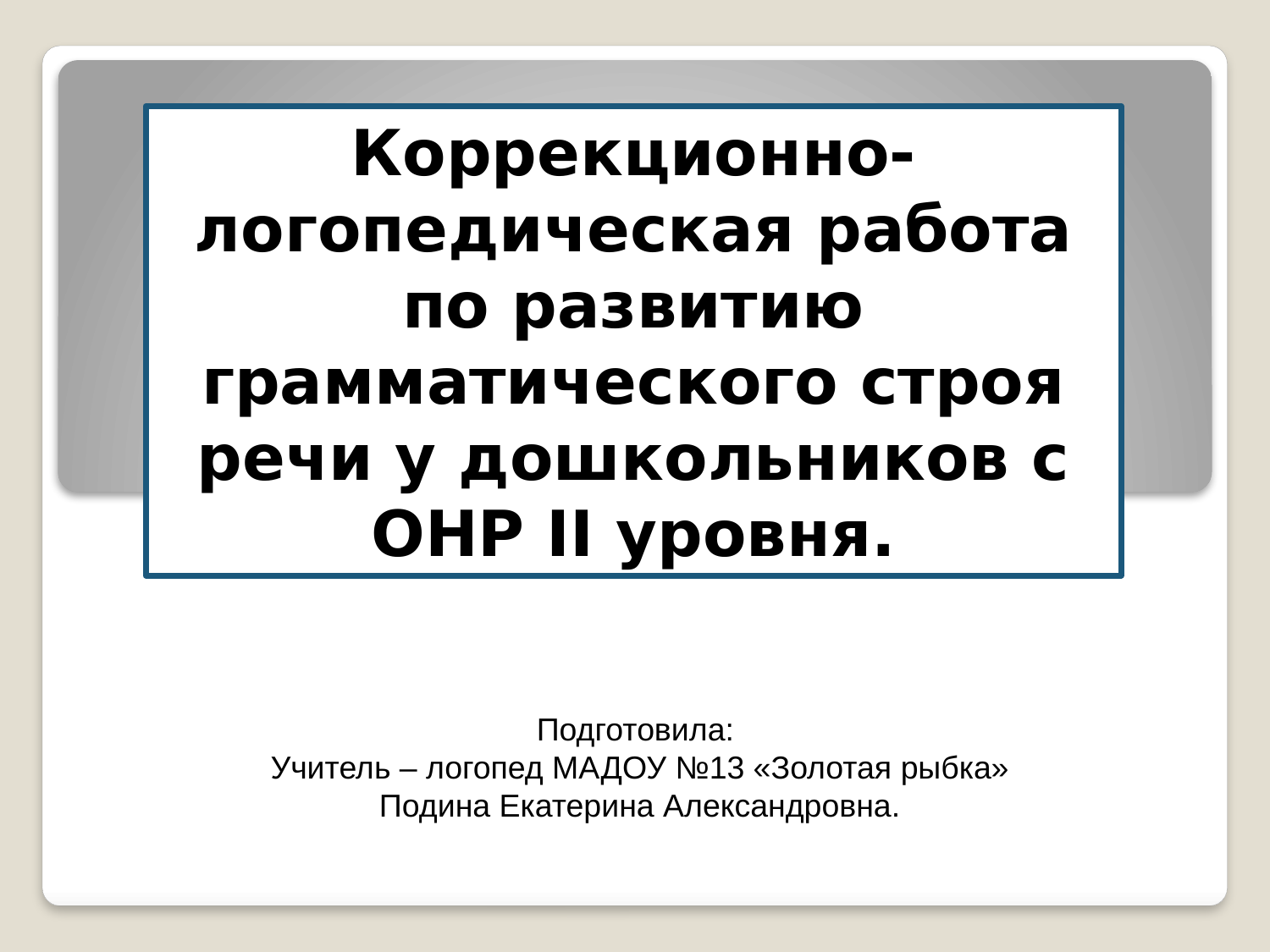

Коррекционно-логопедическая работа по развитию грамматического строя речи у дошкольников с ОНР II уровня.

Подготовила:
Учитель – логопед МАДОУ №13 «Золотая рыбка»
Подина Екатерина Александровна.

.